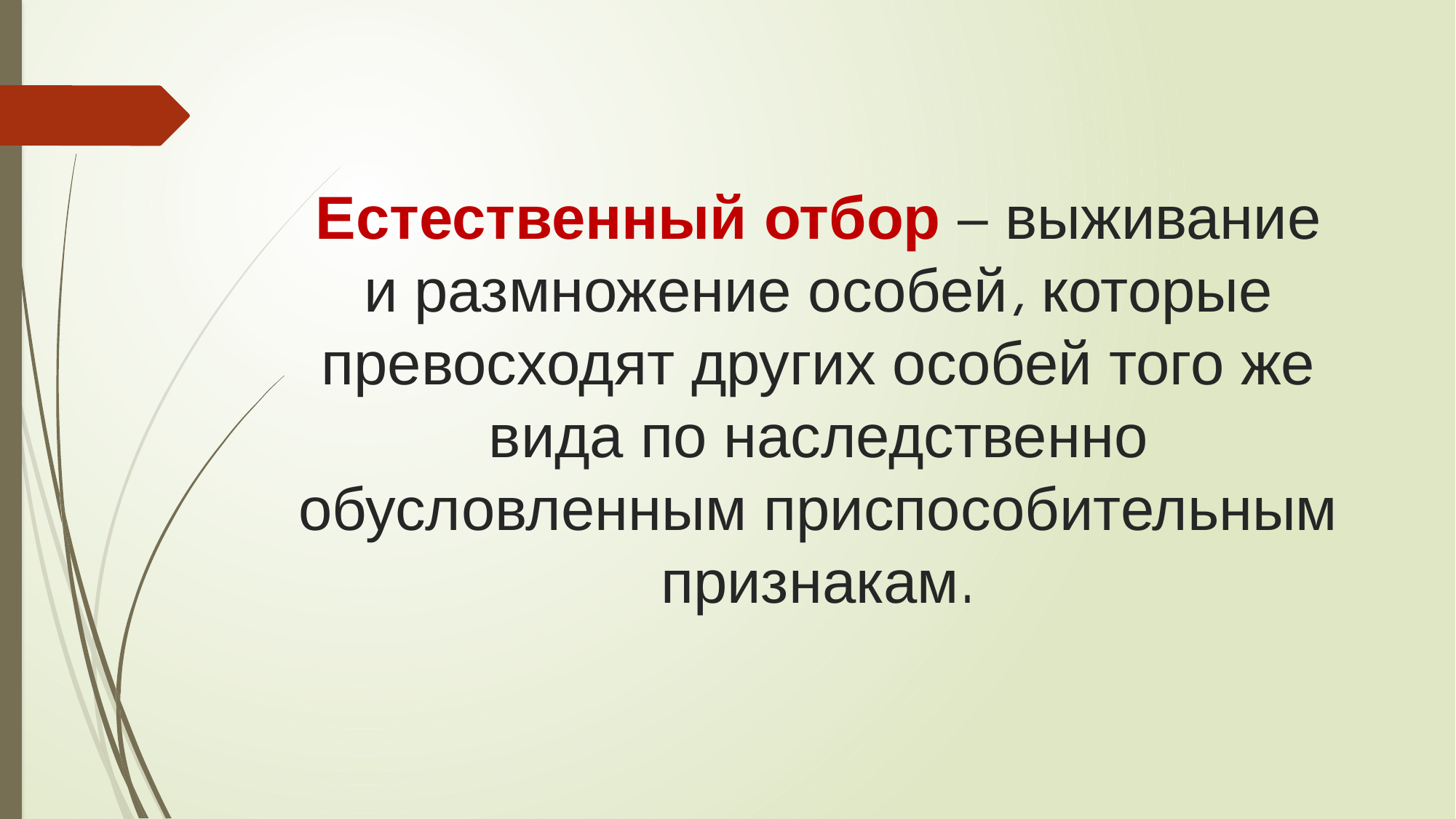

# Естественный отбор – выживание и размножение особей, которые превосходят других особей того же вида по наследственно обусловленным приспособительным признакам.